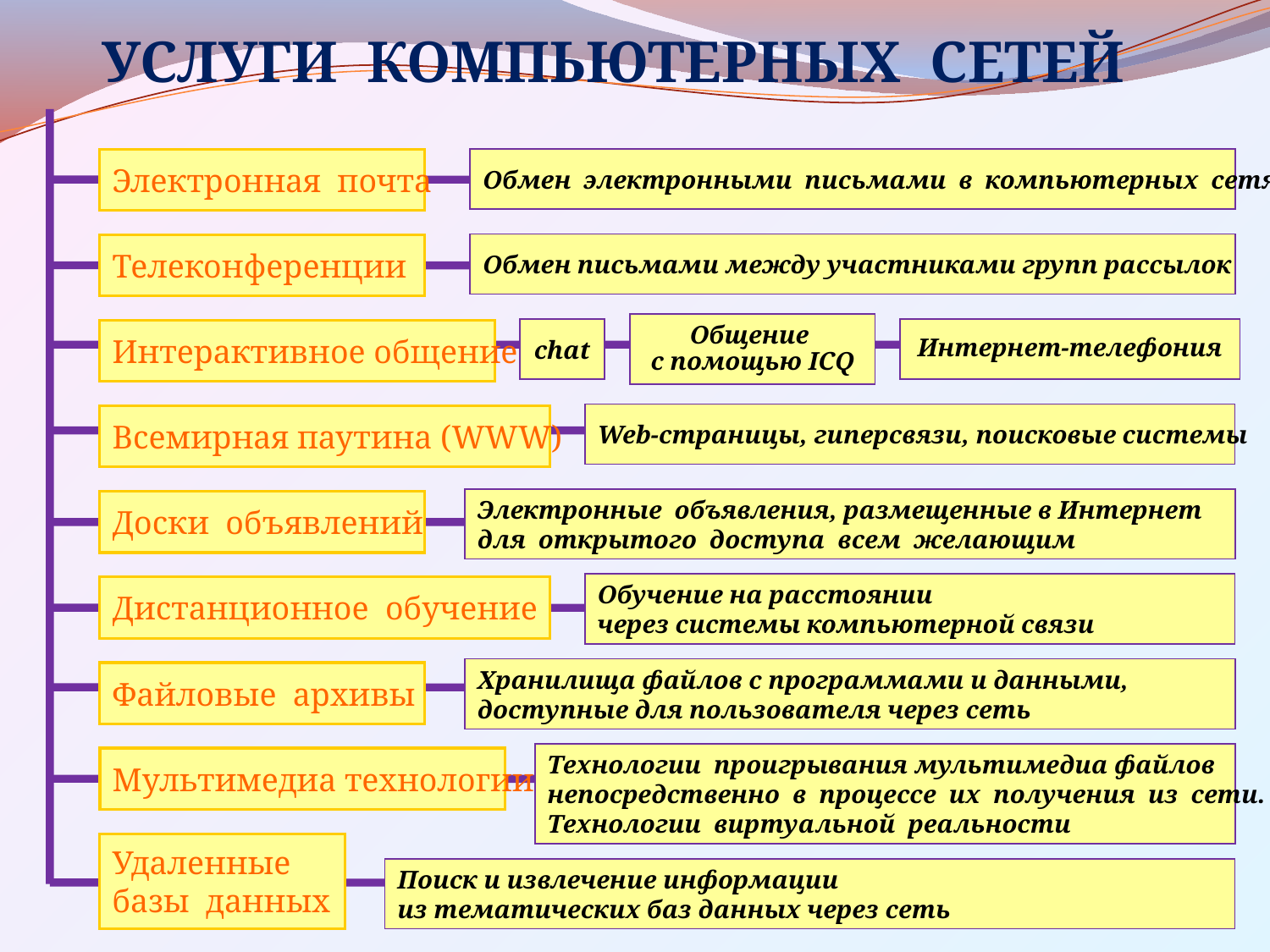

УСЛУГИ  КОМПЬЮТЕРНЫХ  СЕТЕЙ

Электронная  почта
Обмен  электронными  письмами  в  компьютерных  сетях

Обмен письмами между участниками групп рассылок
Телеконференции

Общение
с помощью ICQ
chat
Интернет-телефония
Интерактивное общение

Web-страницы, гиперсвязи, поисковые системы
Всемирная паутина (WWW)

Электронные  объявления, размещенные в Интернет
для  открытого  доступа  всем  желающим
Доски  объявлений

Обучение на расстоянии
через системы компьютерной связи
Дистанционное  обучение

Хранилища файлов с программами и данными,
доступные для пользователя через сеть
Файловые  архивы

Технологии  проигрывания мультимедиа файлов
непосредственно  в  процессе  их  получения  из  сети.
Технологии  виртуальной  реальности
Мультимедиа технологии

Удаленные
базы  данных
Поиск и извлечение информации
из тематических баз данных через сеть